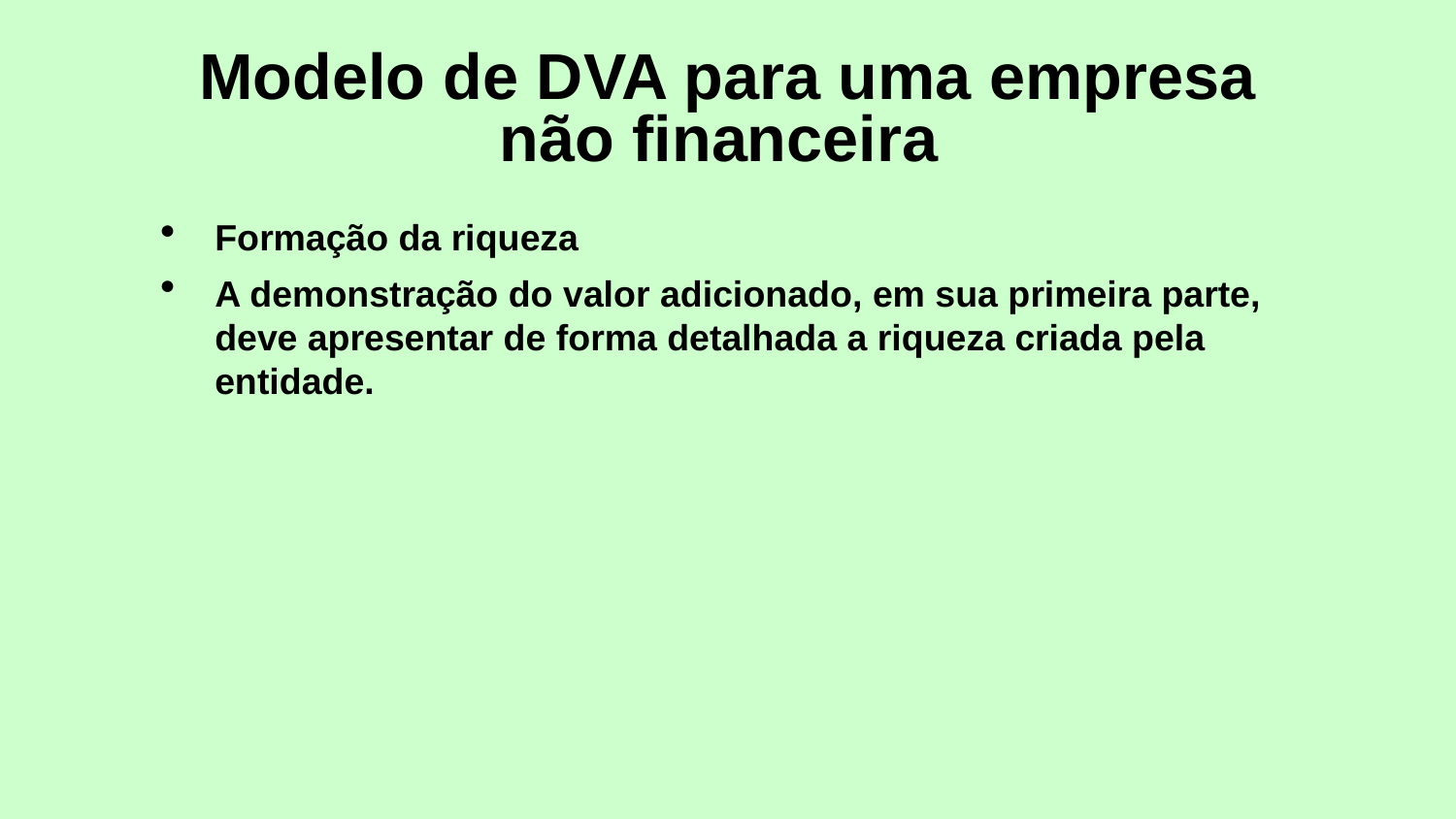

# Modelo de DVA para uma empresa não financeira
Formação da riqueza
A demonstração do valor adicionado, em sua primeira parte, deve apresentar de forma detalhada a riqueza criada pela entidade.